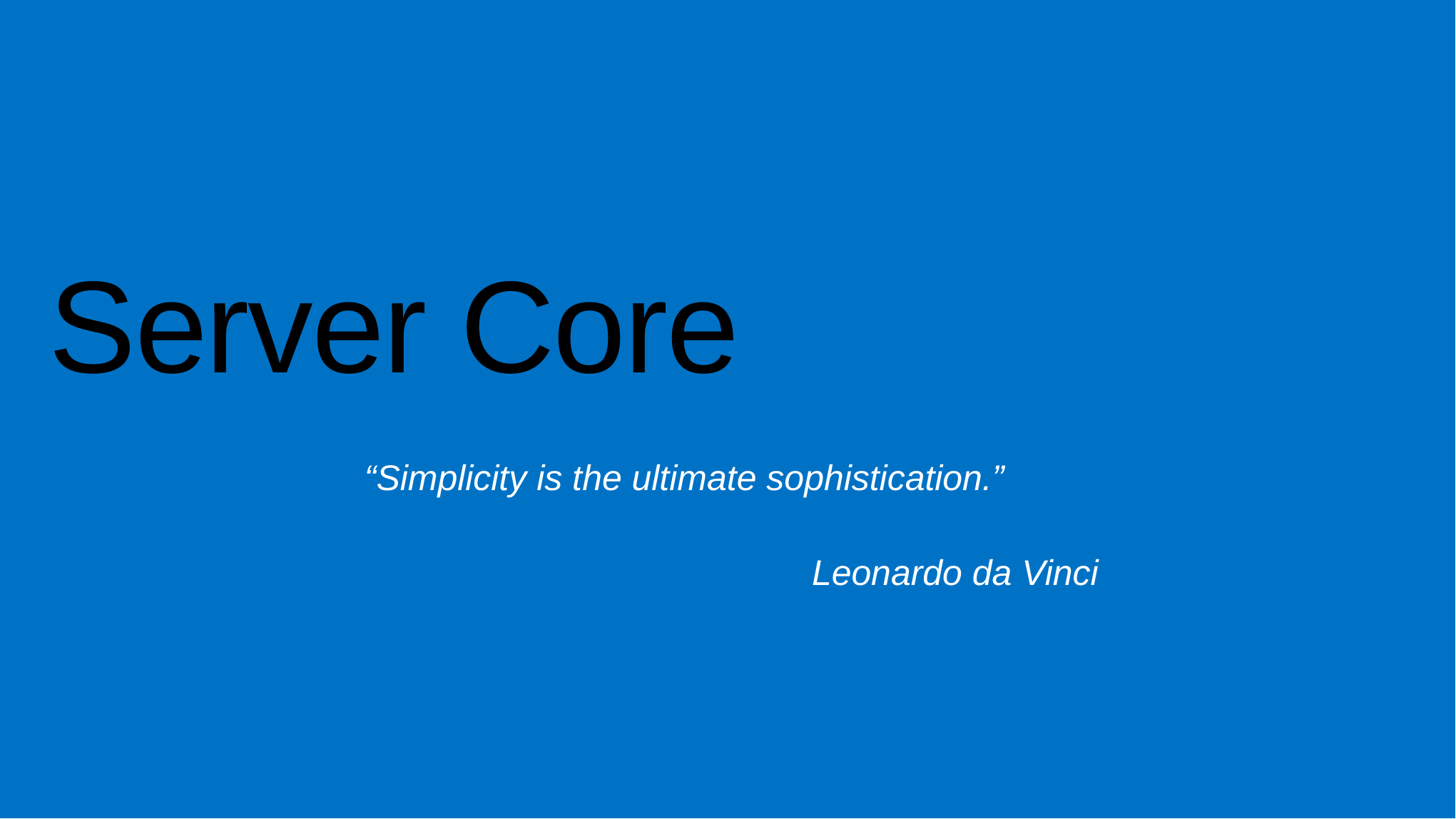

# Server Core
“Simplicity is the ultimate sophistication.”

Leonardo da Vinci